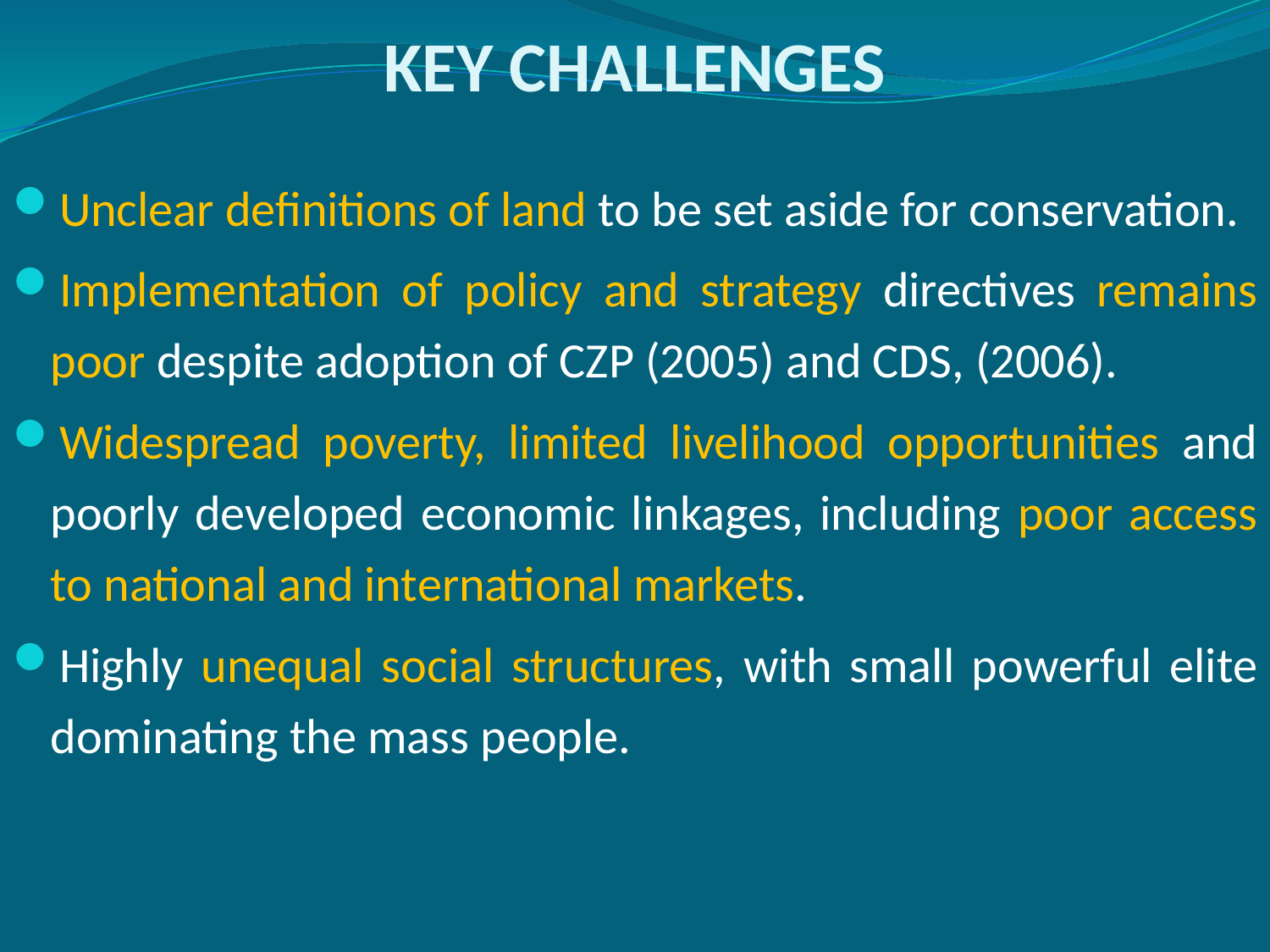

# KEY CHALLENGES
Unclear definitions of land to be set aside for conservation.
Implementation of policy and strategy directives remains poor despite adoption of CZP (2005) and CDS, (2006).
Widespread poverty, limited livelihood opportunities and poorly developed economic linkages, including poor access to national and international markets.
Highly unequal social structures, with small powerful elite dominating the mass people.